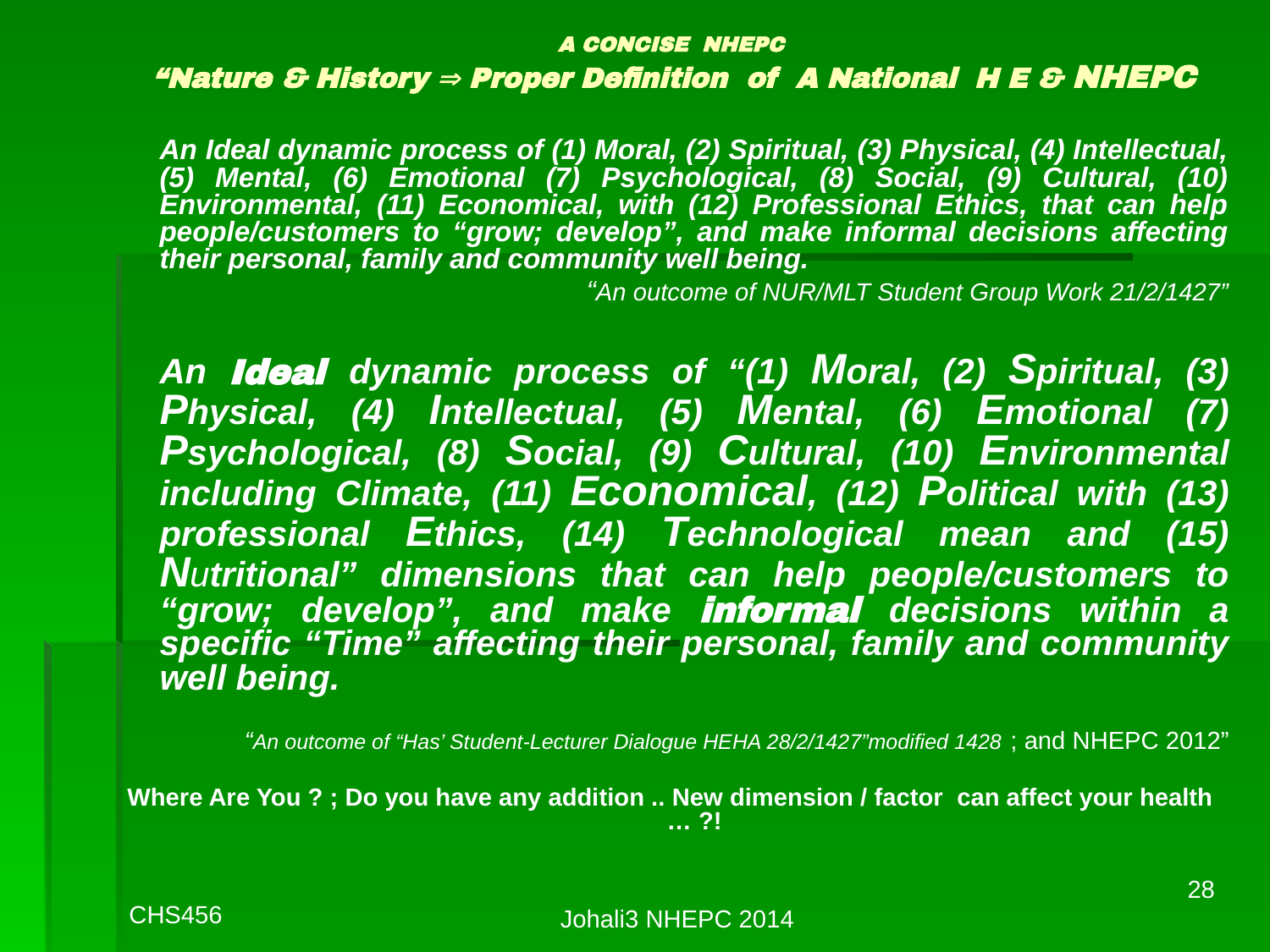

# A CONCISE  NHEPC “Nature & History ⇒ Proper Definition  of  A National  H E & NHEPC
	An Ideal dynamic process of (1) Moral, (2) Spiritual, (3) Physical, (4) Intellectual, (5) Mental, (6) Emotional (7) Psychological, (8) Social, (9) Cultural, (10) Environmental, (11) Economical, with (12) Professional Ethics, that can help people/customers to “grow; develop”, and make informal decisions affecting their personal, family and community well being.
“An outcome of NUR/MLT Student Group Work 21/2/1427”

	An Ideal dynamic process of “(1) Moral, (2) Spiritual, (3) Physical, (4) Intellectual, (5) Mental, (6) Emotional (7) Psychological, (8) Social, (9) Cultural, (10) Environmental including Climate, (11) Economical, (12) Political with (13) professional Ethics, (14) Technological mean and (15) Nutritional” dimensions that can help people/customers to “grow; develop”, and make informal decisions within a specific “Time” affecting their personal, family and community well being.

“An outcome of “Has’ Student-Lecturer Dialogue HEHA 28/2/1427”modified 1428 ; and NHEPC 2012”

Where Are You ? ; Do you have any addition .. New dimension / factor  can affect your health … ?!
28
CHS456
Johali3 NHEPC 2014